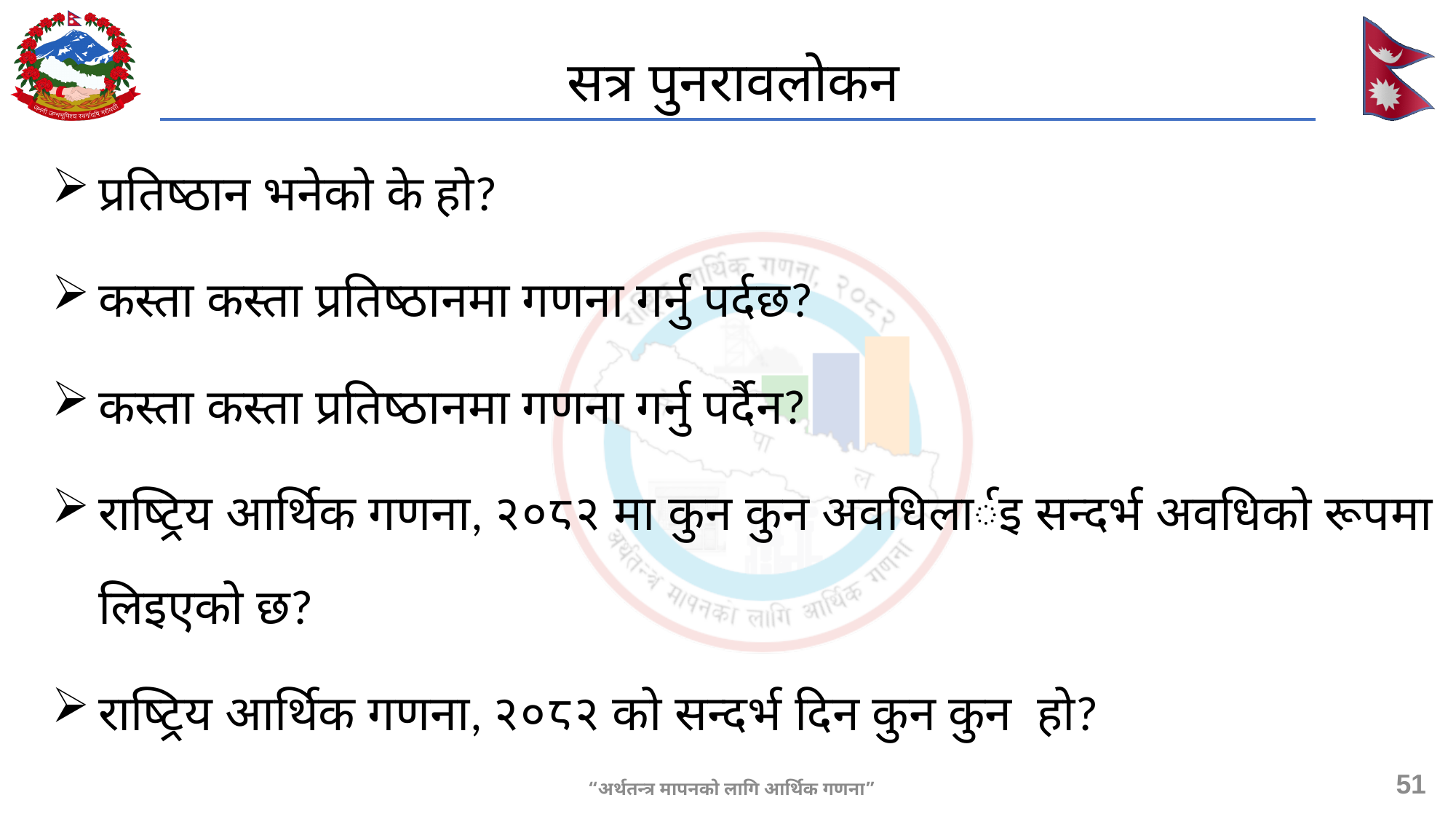

# सत्र पुनरावलोकन
प्रतिष्ठान भनेको के हो?
कस्ता कस्ता प्रतिष्ठानमा गणना गर्नु पर्दछ?
कस्ता कस्ता प्रतिष्ठानमा गणना गर्नु पर्दैन?
राष्ट्रिय आर्थिक गणना, २०८२ मा कुन कुन अवधिलार्इ सन्दर्भ अवधिको रूपमा लिइएको छ?
राष्ट्रिय आर्थिक गणना, २०८२ को सन्दर्भ दिन कुन कुन  हो?

51
“अर्थतन्त्र मापनको लागि आर्थिक गणना”